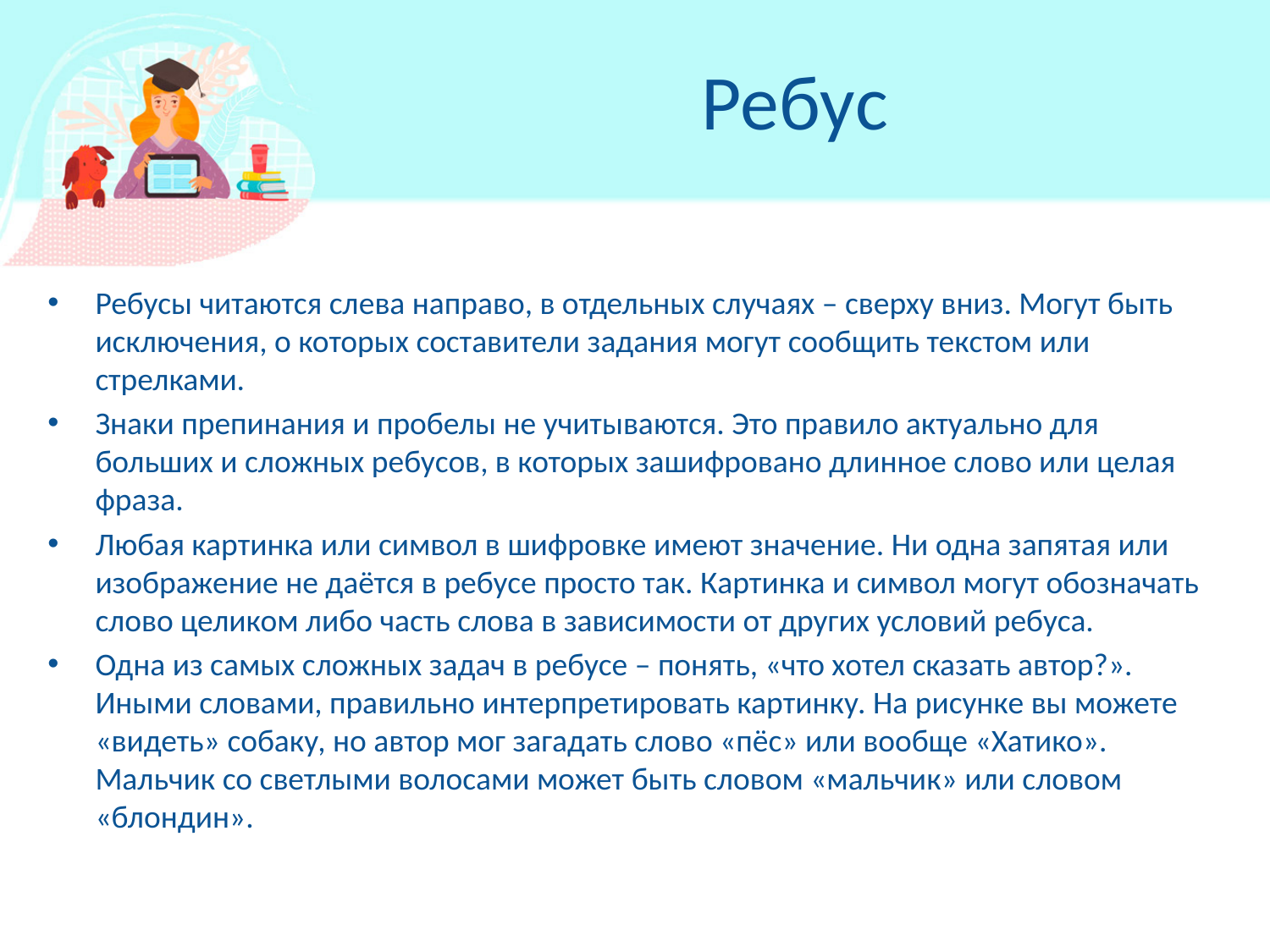

# Ребус
Ребусы читаются слева направо, в отдельных случаях – сверху вниз. Могут быть исключения, о которых составители задания могут сообщить текстом или стрелками.
Знаки препинания и пробелы не учитываются. Это правило актуально для больших и сложных ребусов, в которых зашифровано длинное слово или целая фраза.
Любая картинка или символ в шифровке имеют значение. Ни одна запятая или изображение не даётся в ребусе просто так. Картинка и символ могут обозначать слово целиком либо часть слова в зависимости от других условий ребуса.
Одна из самых сложных задач в ребусе – понять, «что хотел сказать автор?». Иными словами, правильно интерпретировать картинку. На рисунке вы можете «видеть» собаку, но автор мог загадать слово «пёс» или вообще «Хатико». Мальчик со светлыми волосами может быть словом «мальчик» или словом «блондин».